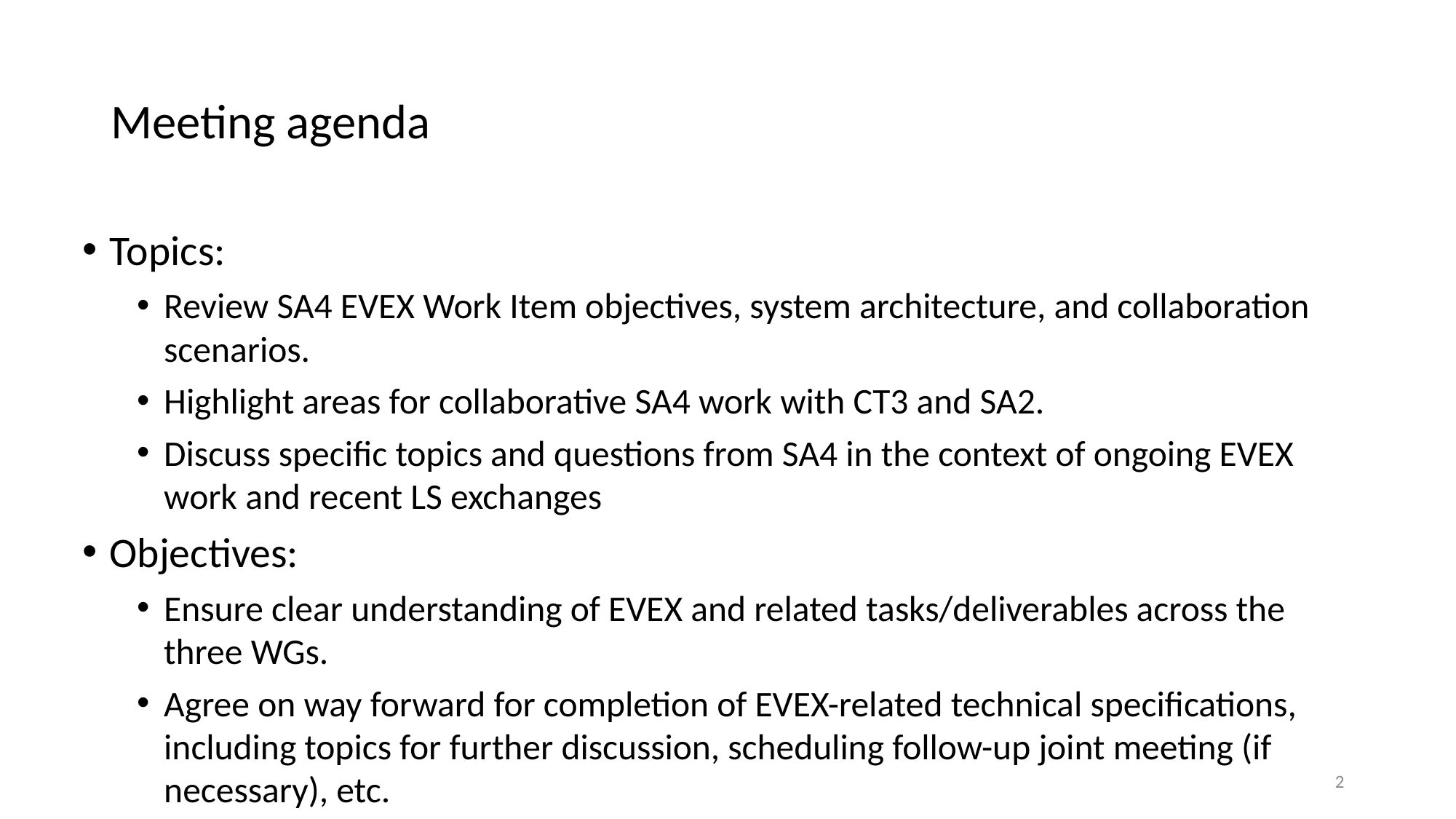

# Meeting agenda
Topics:
Review SA4 EVEX Work Item objectives, system architecture, and collaboration scenarios.
Highlight areas for collaborative SA4 work with CT3 and SA2.
Discuss specific topics and questions from SA4 in the context of ongoing EVEX work and recent LS exchanges
Objectives:
Ensure clear understanding of EVEX and related tasks/deliverables across the three WGs.
Agree on way forward for completion of EVEX-related technical specifications, including topics for further discussion, scheduling follow-up joint meeting (if necessary), etc.

2